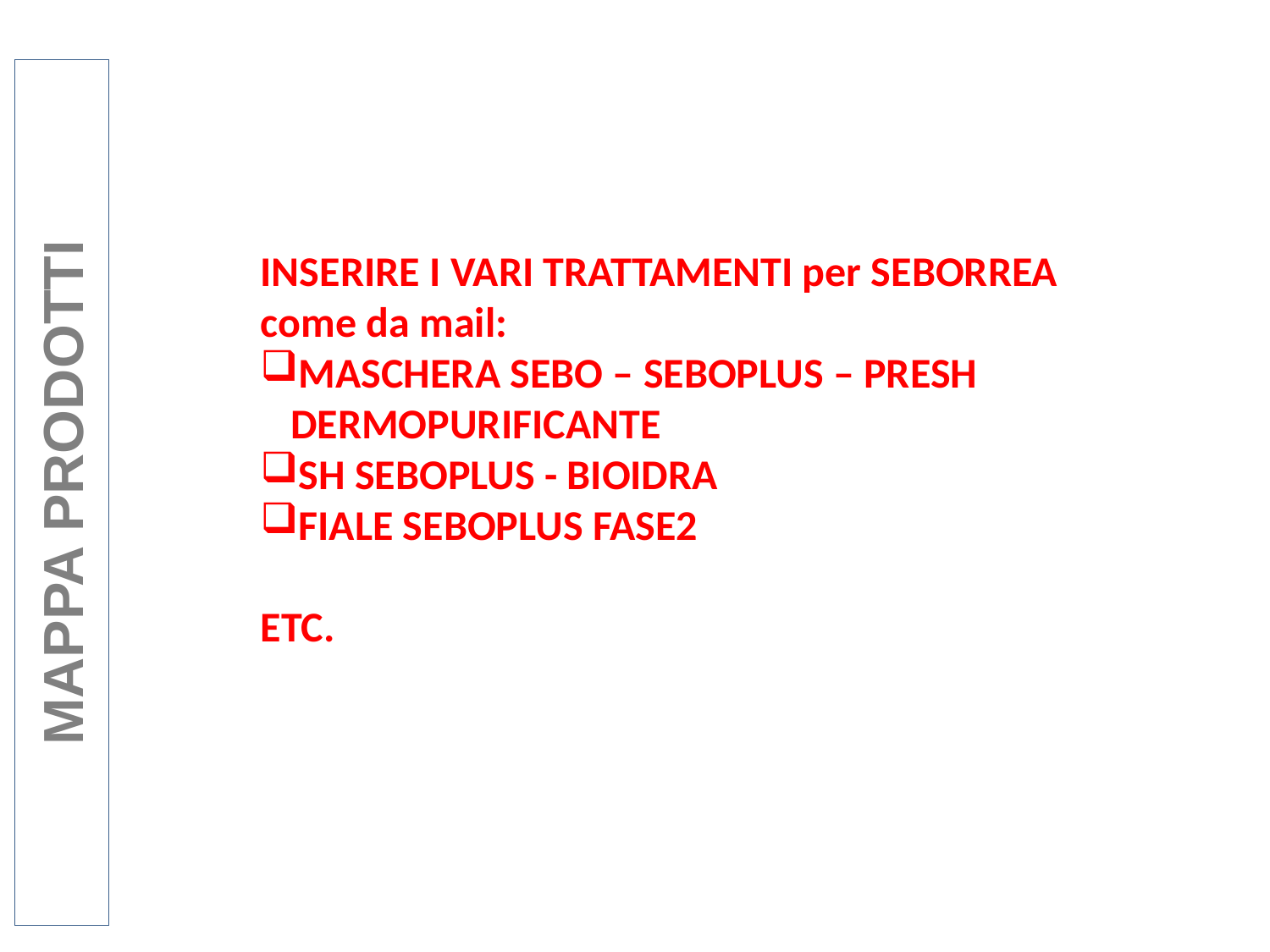

MAPPA PRODOTTI
INSERIRE I VARI TRATTAMENTI per SEBORREA come da mail:
MASCHERA SEBO – SEBOPLUS – PRESH DERMOPURIFICANTE
SH SEBOPLUS - BIOIDRA
FIALE SEBOPLUS FASE2

ETC.